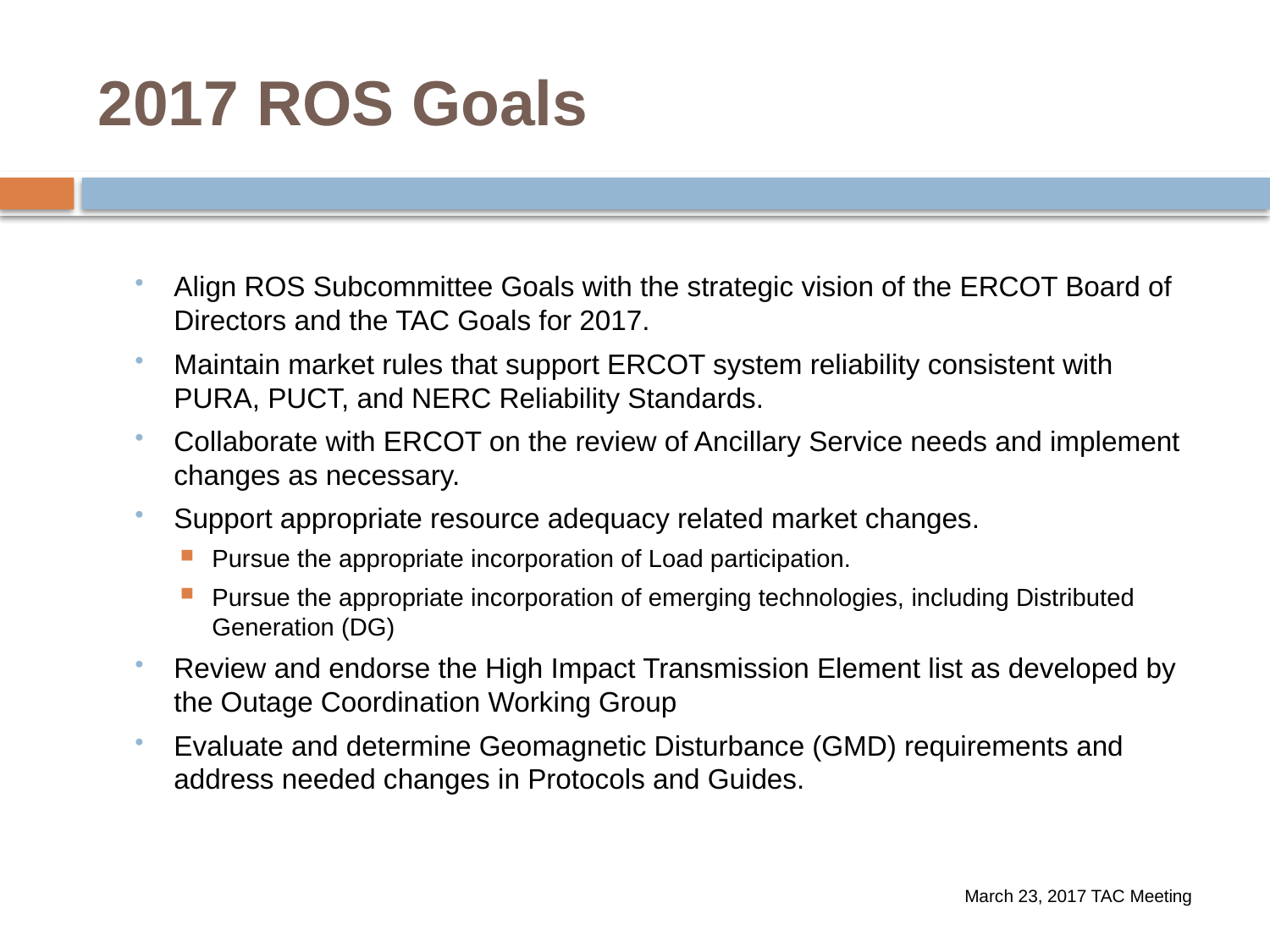

# 2017 ROS Goals
Align ROS Subcommittee Goals with the strategic vision of the ERCOT Board of Directors and the TAC Goals for 2017.
Maintain market rules that support ERCOT system reliability consistent with PURA, PUCT, and NERC Reliability Standards.
Collaborate with ERCOT on the review of Ancillary Service needs and implement changes as necessary.
Support appropriate resource adequacy related market changes.
Pursue the appropriate incorporation of Load participation.
Pursue the appropriate incorporation of emerging technologies, including Distributed Generation (DG)
Review and endorse the High Impact Transmission Element list as developed by the Outage Coordination Working Group
Evaluate and determine Geomagnetic Disturbance (GMD) requirements and address needed changes in Protocols and Guides.

 March 23, 2017 TAC Meeting